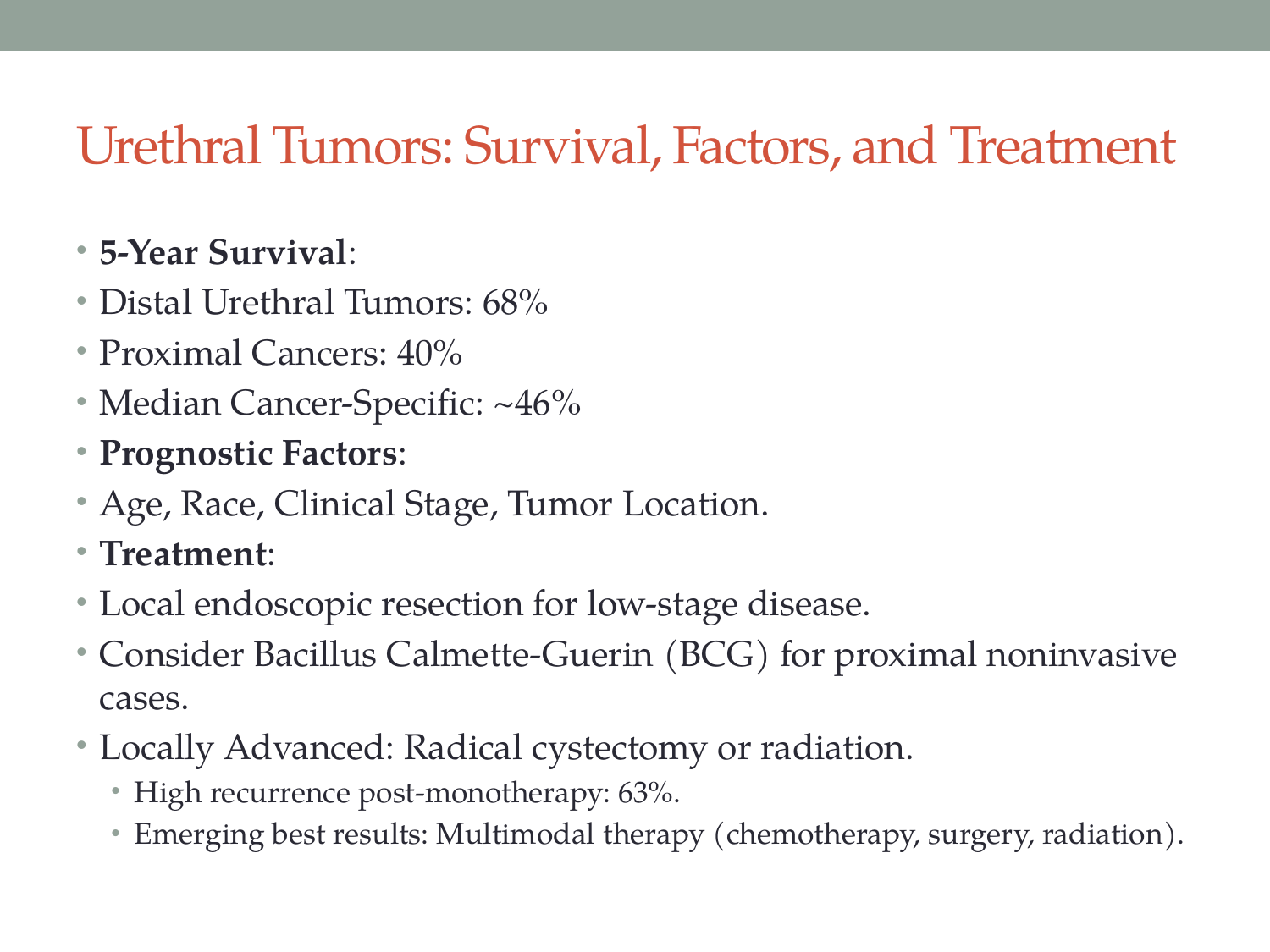

# Urethral Tumors: Survival, Factors, and Treatment
5-Year Survival:
Distal Urethral Tumors: 68%
Proximal Cancers: 40%
Median Cancer-Specific: ~46%
Prognostic Factors:
Age, Race, Clinical Stage, Tumor Location.
Treatment:
Local endoscopic resection for low-stage disease.
Consider Bacillus Calmette-Guerin (BCG) for proximal noninvasive cases.
Locally Advanced: Radical cystectomy or radiation.
High recurrence post-monotherapy: 63%.
Emerging best results: Multimodal therapy (chemotherapy, surgery, radiation).